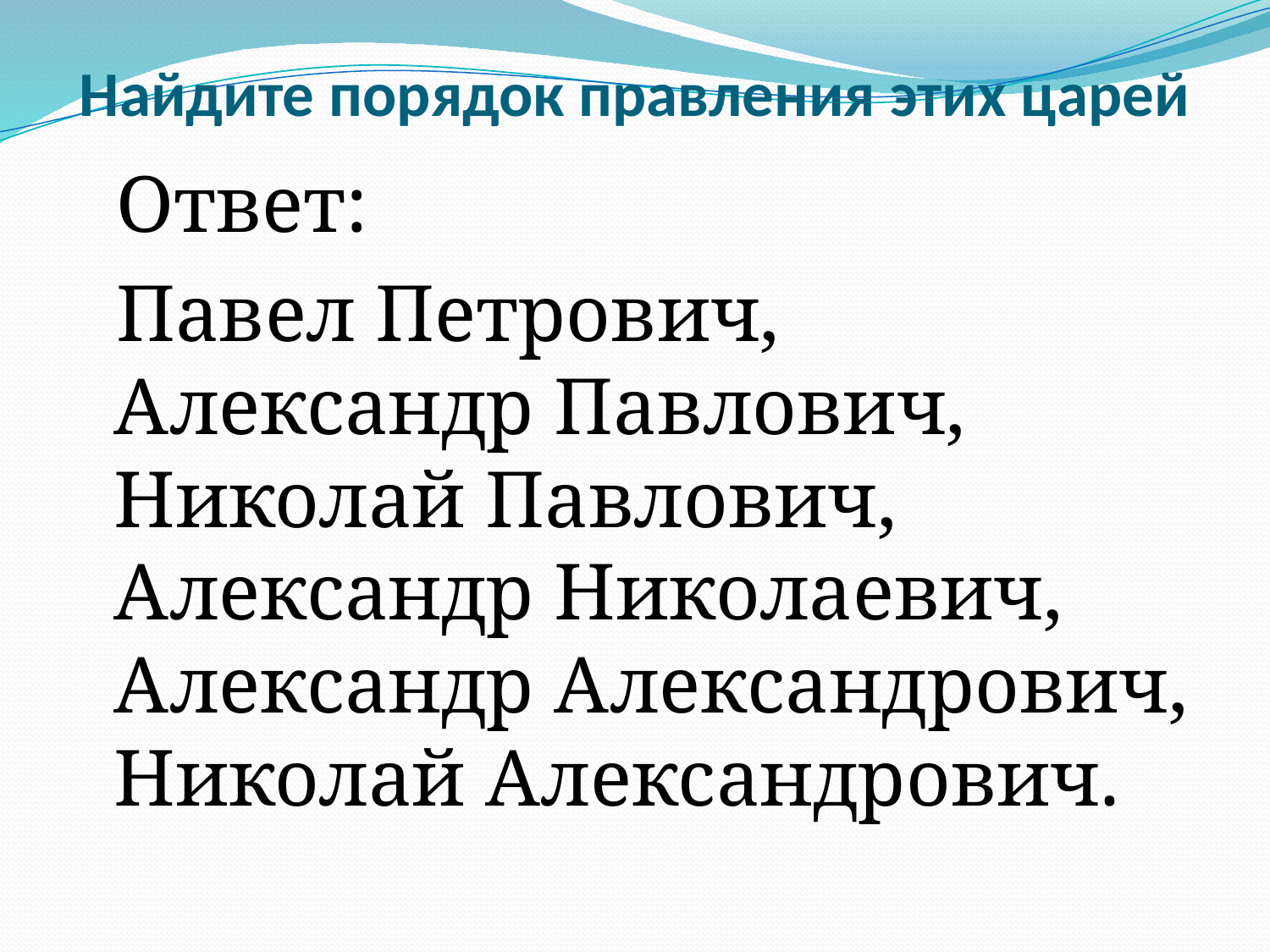

# Найдите порядок правления этих царей
  Ответ:
  Павел Петрович,       Александр Павлович, Николай Павлович, Александр Николаевич, Александр Александрович, Николай Александрович.